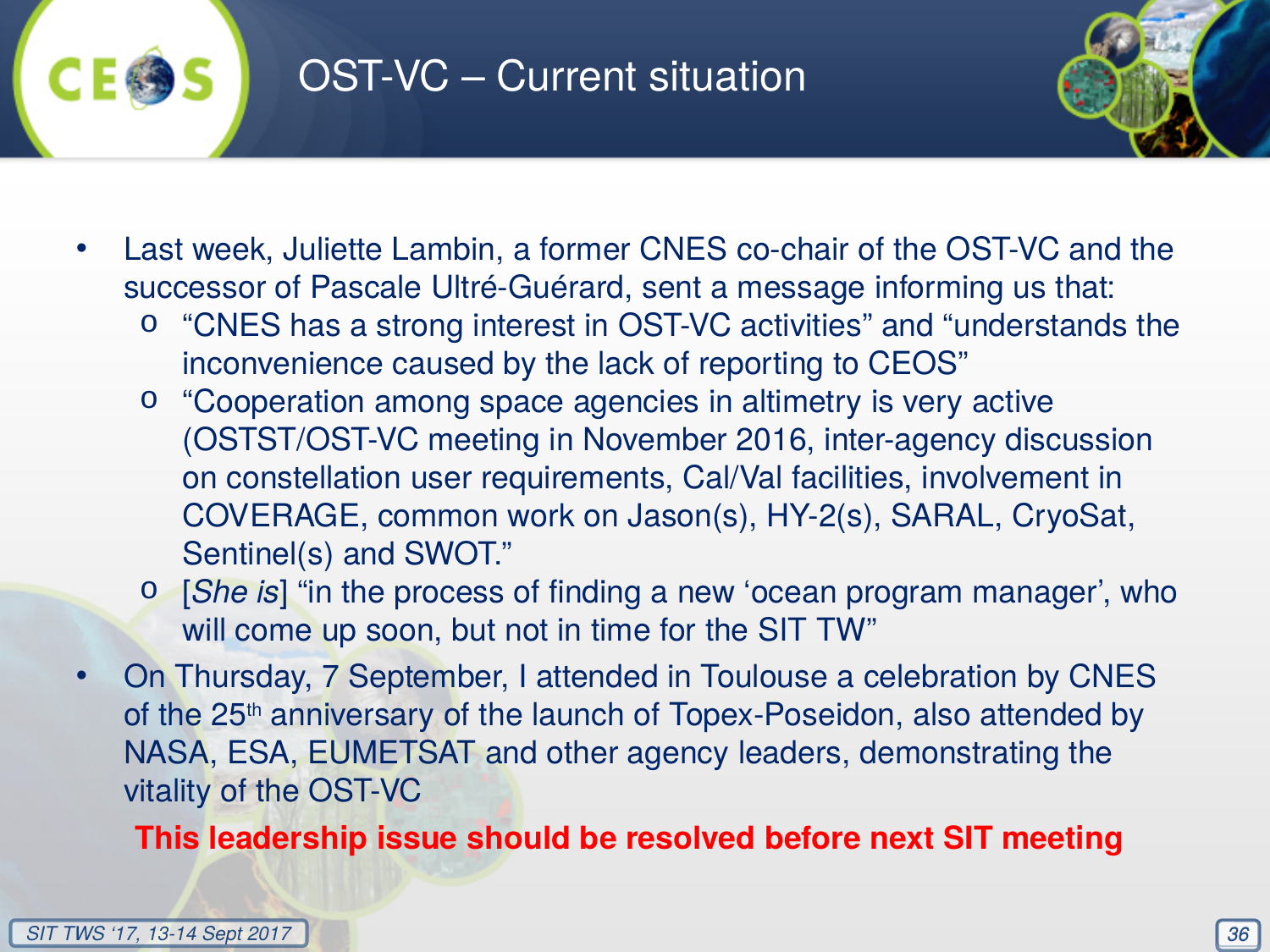

OST-VC – Current situation
Last week, Juliette Lambin, a former CNES co-chair of the OST-VC and the successor of Pascale Ultré-Guérard, sent a message informing us that:
“CNES has a strong interest in OST-VC activities” and “understands the inconvenience caused by the lack of reporting to CEOS”
“Cooperation among space agencies in altimetry is very active (OSTST/OST-VC meeting in November 2016, inter-agency discussion on constellation user requirements, Cal/Val facilities, involvement in COVERAGE, common work on Jason(s), HY-2(s), SARAL, CryoSat, Sentinel(s) and SWOT.”
[She is] “in the process of finding a new ‘ocean program manager’, who will come up soon, but not in time for the SIT TW”
On Thursday, 7 September, I attended in Toulouse a celebration by CNES of the 25th anniversary of the launch of Topex-Poseidon, also attended by NASA, ESA, EUMETSAT and other agency leaders, demonstrating the vitality of the OST-VC
This leadership issue should be resolved before next SIT meeting

36
36